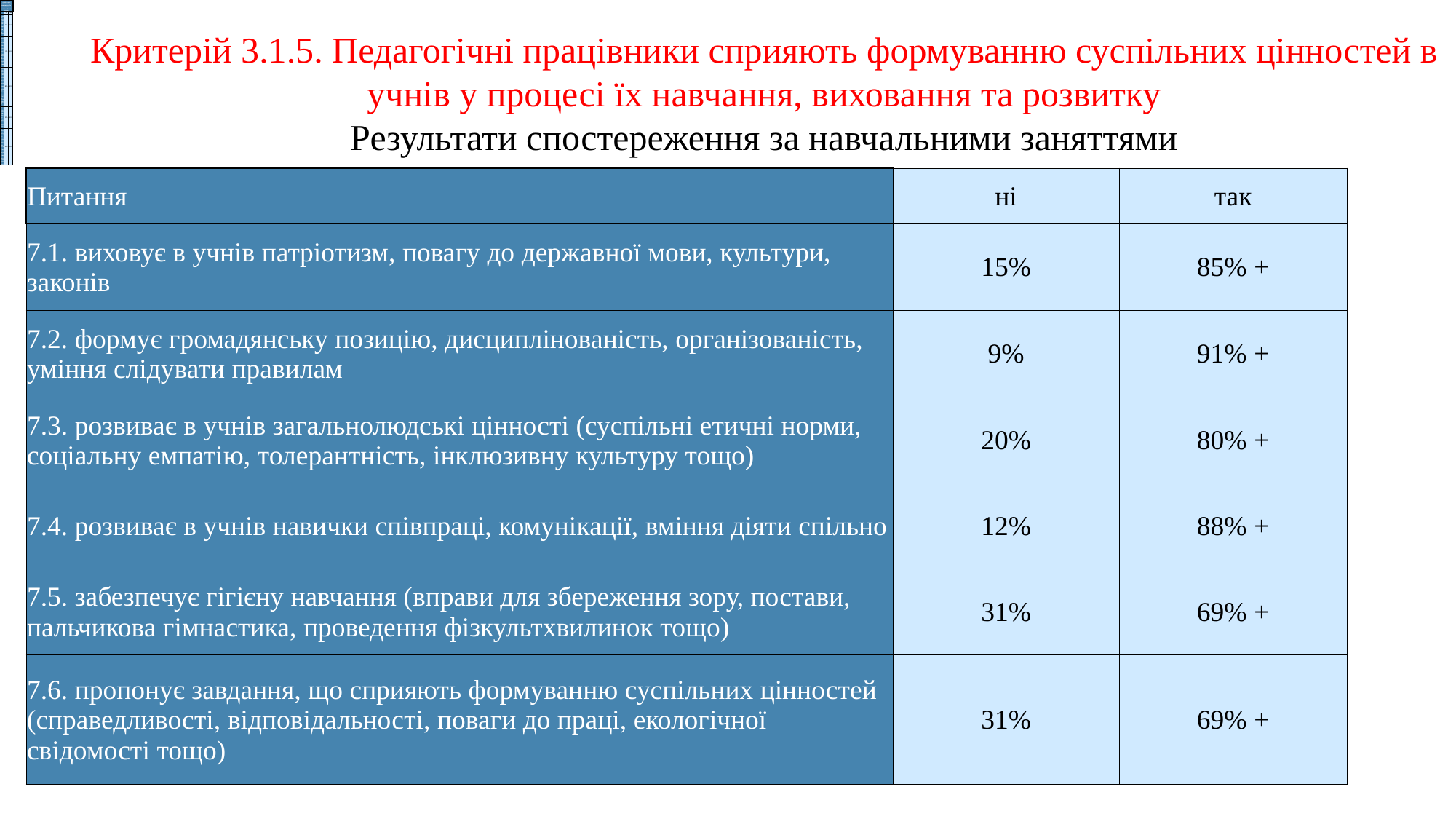

#
| Формування суспільних цінностей під час навчального заняття вчителем/вчителькою |  |  |
| --- | --- | --- |
| Питання | ні | так |
| 7.1. виховує в учнів патріотизм, повагу до державної мови, культури, законів | 15% | 85% |
| 7.2. формує громадянську позицію, дисциплінованість, організованість, уміння слідувати правилам | 9% | 91% |
| 7.3. розвиває в учнів загальнолюдські цінності (суспільні етичні норми, соціальну емпатію, толерантність, інклюзивну культуру тощо) | 20% | 80% |
| 7.4. розвиває в учнів навички співпраці, комунікації, вміння діяти спільно | 12% | 88% |
| 7.5. забезпечує гігієну навчання (вправи для збереження зору, постави, пальчикова гімнастика, проведення фізкультхвилинок тощо) | 31% | 69% |
Критерій 3.1.5. Педагогічні працівники сприяють формуванню суспільних цінностей в учнів у процесі їх навчання, виховання та розвитку
Результати спостереження за навчальними заняттями

| Питання | ні | так |  |
| --- | --- | --- | --- |
| 7.1. виховує в учнів патріотизм, повагу до державної мови, культури, законів | 15% | 85% + |  |
| 7.2. формує громадянську позицію, дисциплінованість, організованість, уміння слідувати правилам | 9% | 91% + |  |
| 7.3. розвиває в учнів загальнолюдські цінності (суспільні етичні норми, соціальну емпатію, толерантність, інклюзивну культуру тощо) | 20% | 80% + |  |
| 7.4. розвиває в учнів навички співпраці, комунікації, вміння діяти спільно | 12% | 88% + |  |
| 7.5. забезпечує гігієну навчання (вправи для збереження зору, постави, пальчикова гімнастика, проведення фізкультхвилинок тощо) | 31% | 69% + |  |
| 7.6. пропонує завдання, що сприяють формуванню суспільних цінностей (справедливості, відповідальності, поваги до праці, екологічної свідомості тощо) | 31% | 69% + |  |